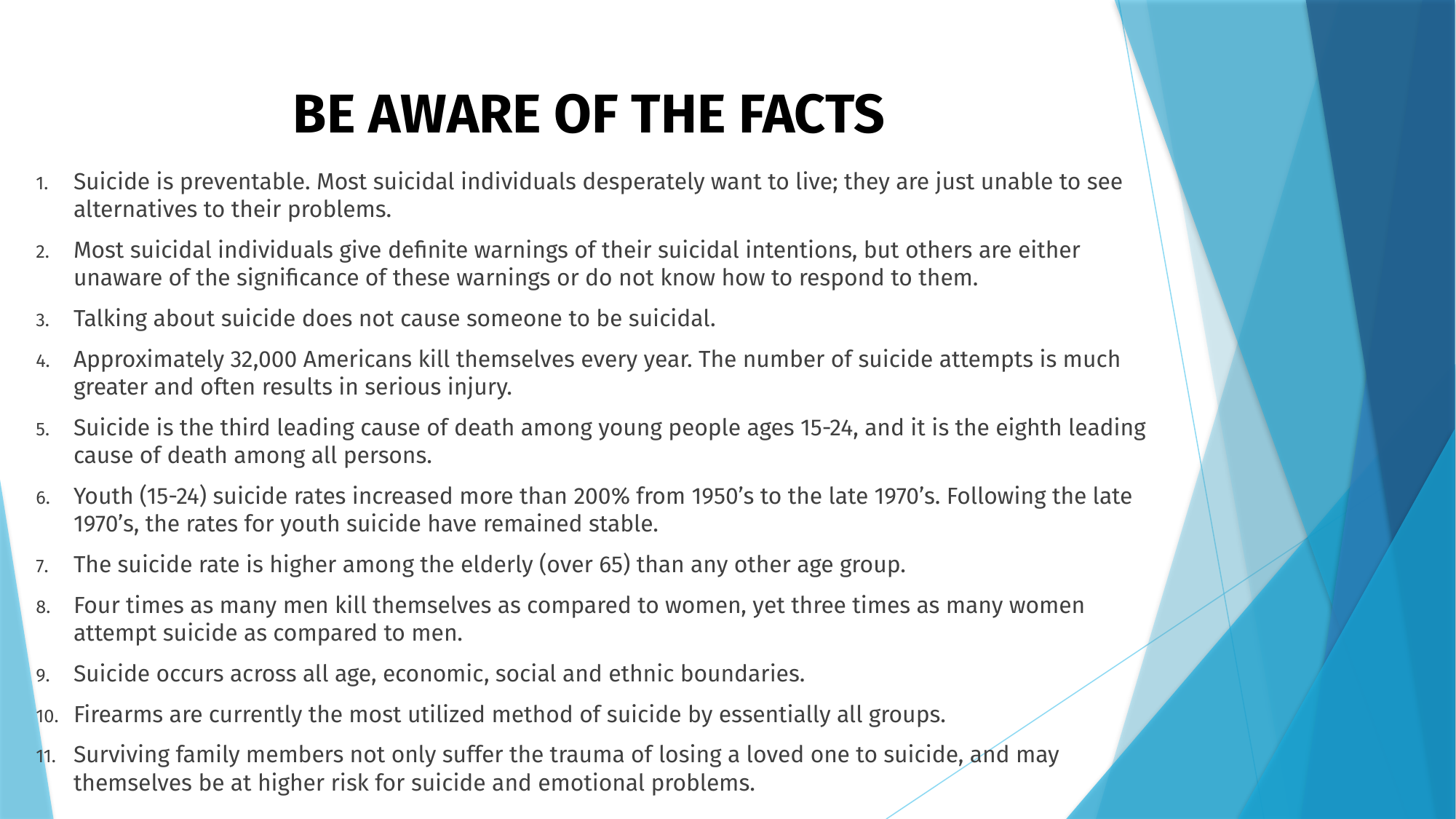

# BE AWARE OF THE FACTS
Suicide is preventable. Most suicidal individuals desperately want to live; they are just unable to see alternatives to their problems.
Most suicidal individuals give definite warnings of their suicidal intentions, but others are either unaware of the significance of these warnings or do not know how to respond to them.
Talking about suicide does not cause someone to be suicidal.
Approximately 32,000 Americans kill themselves every year. The number of suicide attempts is much greater and often results in serious injury.
Suicide is the third leading cause of death among young people ages 15-24, and it is the eighth leading cause of death among all persons.
Youth (15-24) suicide rates increased more than 200% from 1950’s to the late 1970’s. Following the late 1970’s, the rates for youth suicide have remained stable.
The suicide rate is higher among the elderly (over 65) than any other age group.
Four times as many men kill themselves as compared to women, yet three times as many women attempt suicide as compared to men.
Suicide occurs across all age, economic, social and ethnic boundaries.
Firearms are currently the most utilized method of suicide by essentially all groups.
Surviving family members not only suffer the trauma of losing a loved one to suicide, and may themselves be at higher risk for suicide and emotional problems.